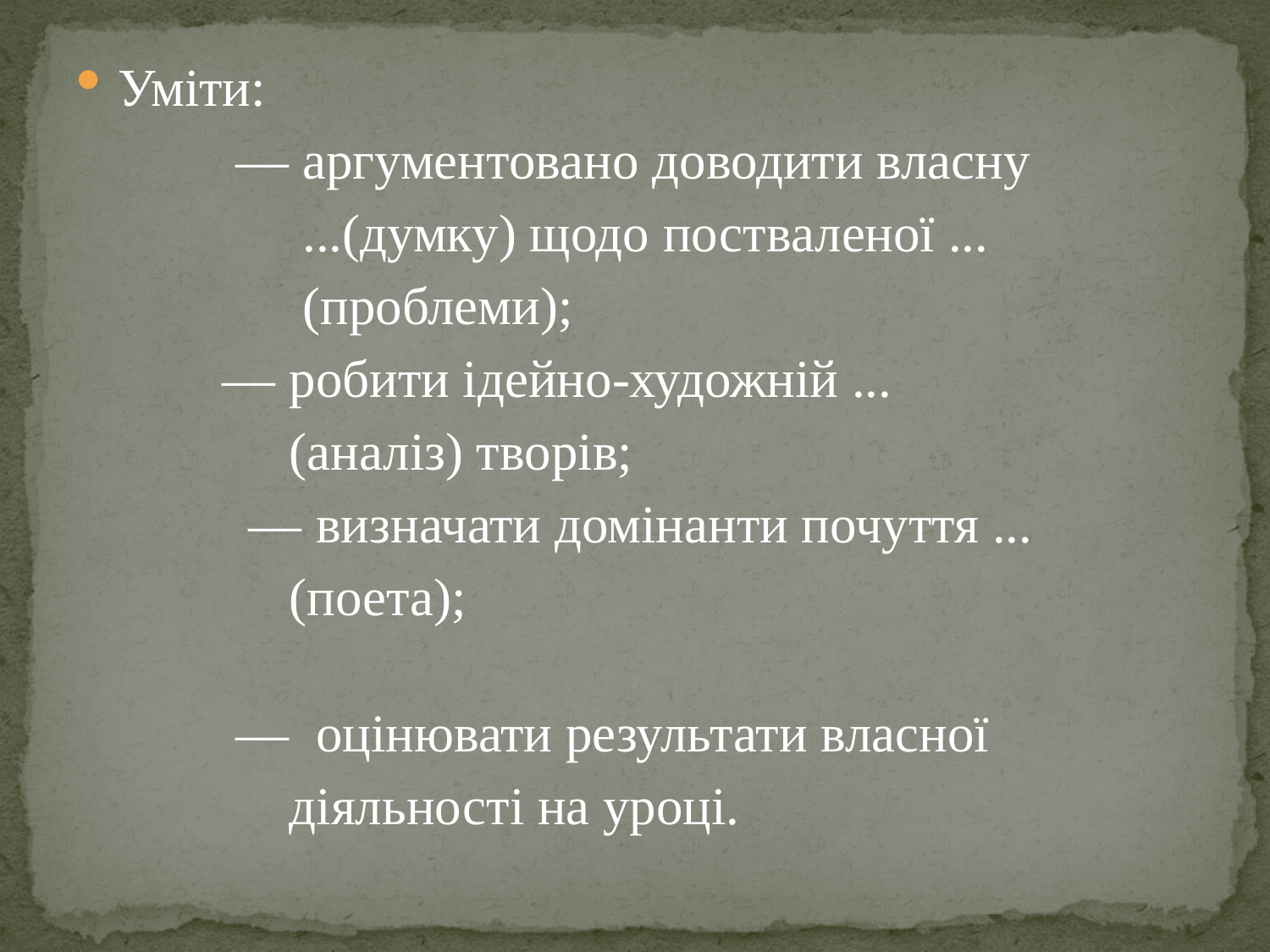

Уміти:
            — аргументовано доводити власну
                 ...(думку) щодо постваленої ...
                 (проблеми);
           — робити ідейно-художній ...
                (аналіз) творів;
             — визначати домінанти почуття ...
                (поета);
            —  оцінювати результати власної
                діяльності на уроці.